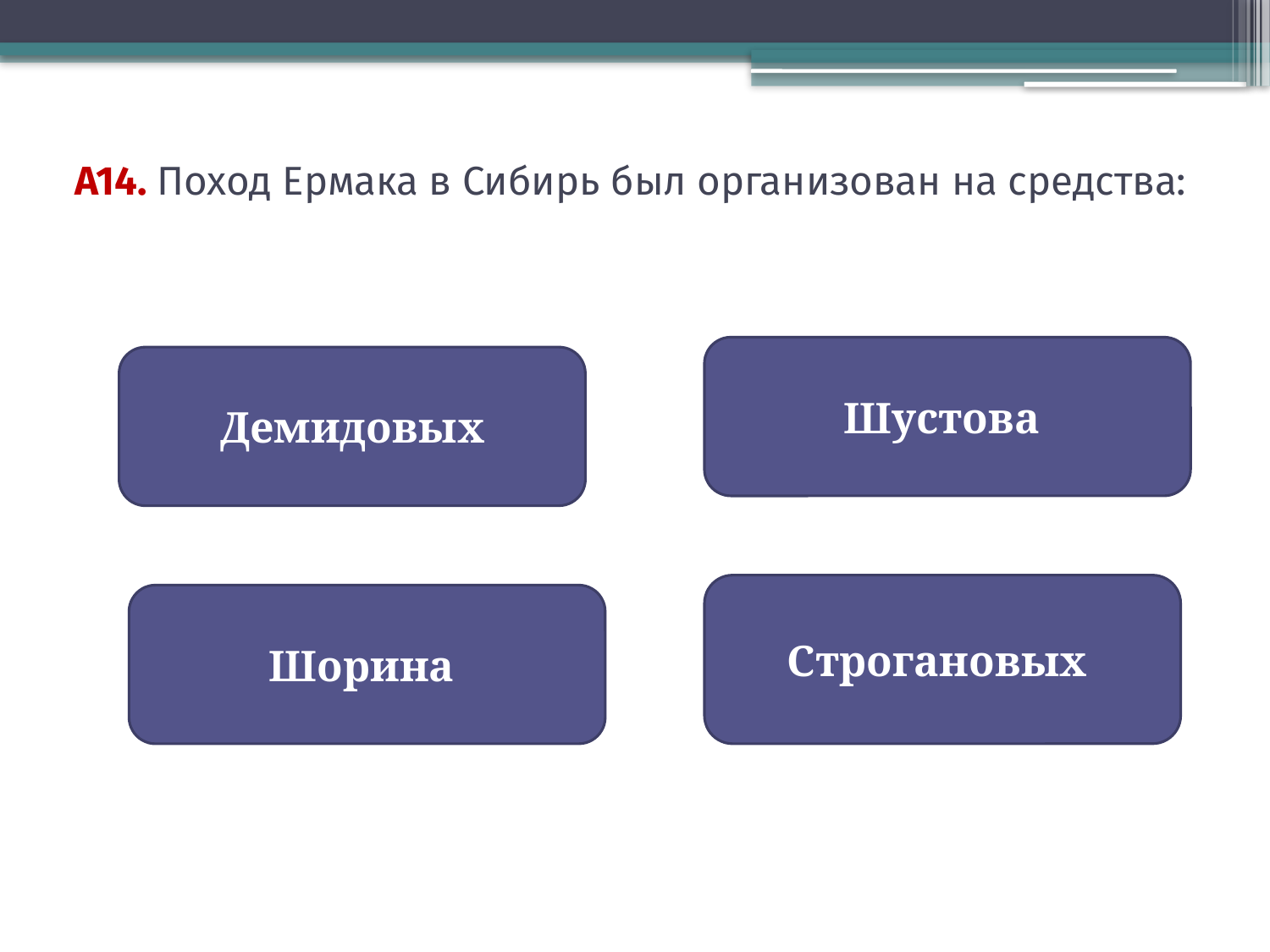

# А14. Поход Ермака в Сибирь был организован на средства:
Шустова
Демидовых
Строгановых
Шорина